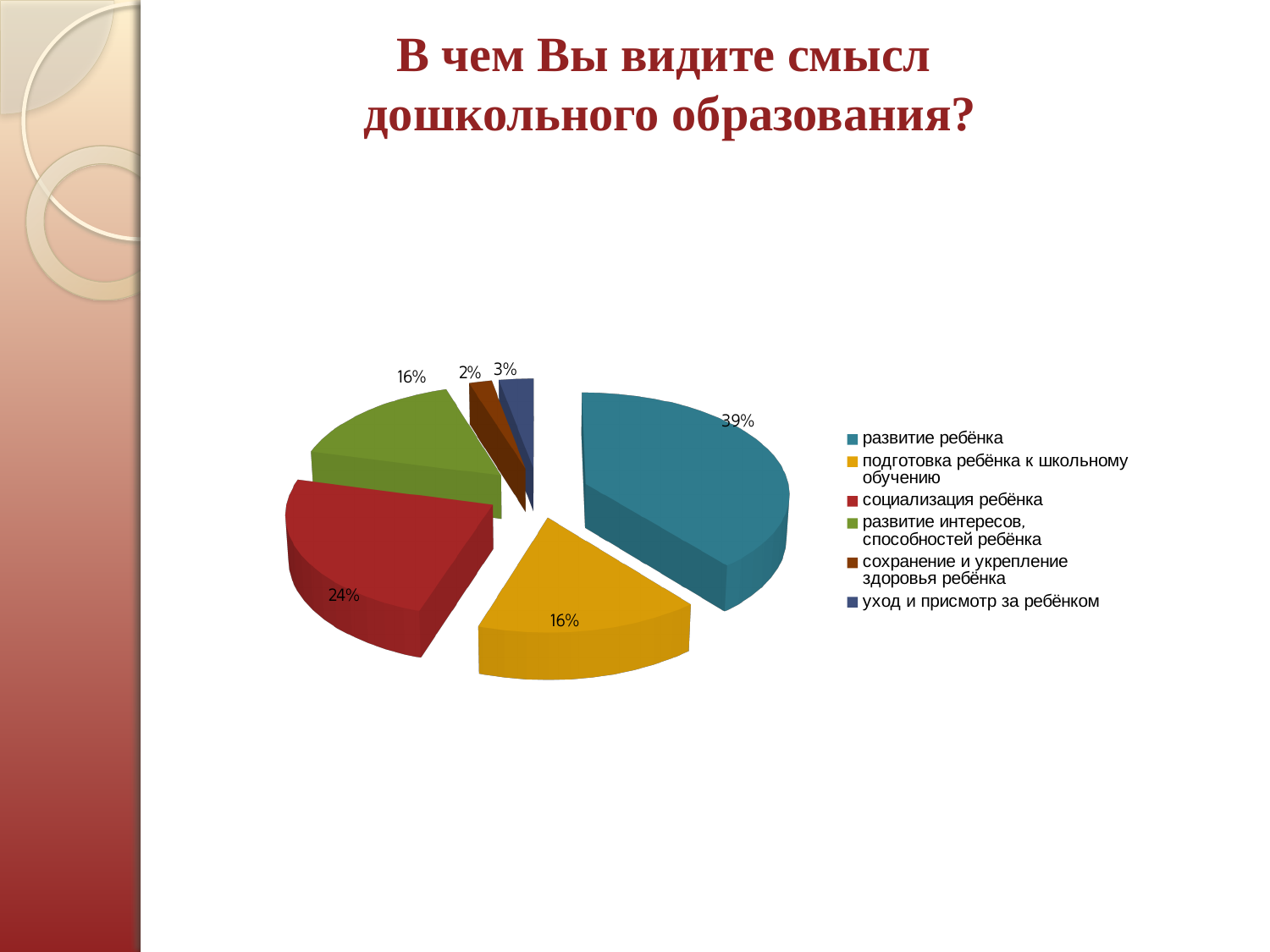

В чем Вы видите смысл
дошкольного образования?

[unsupported chart]